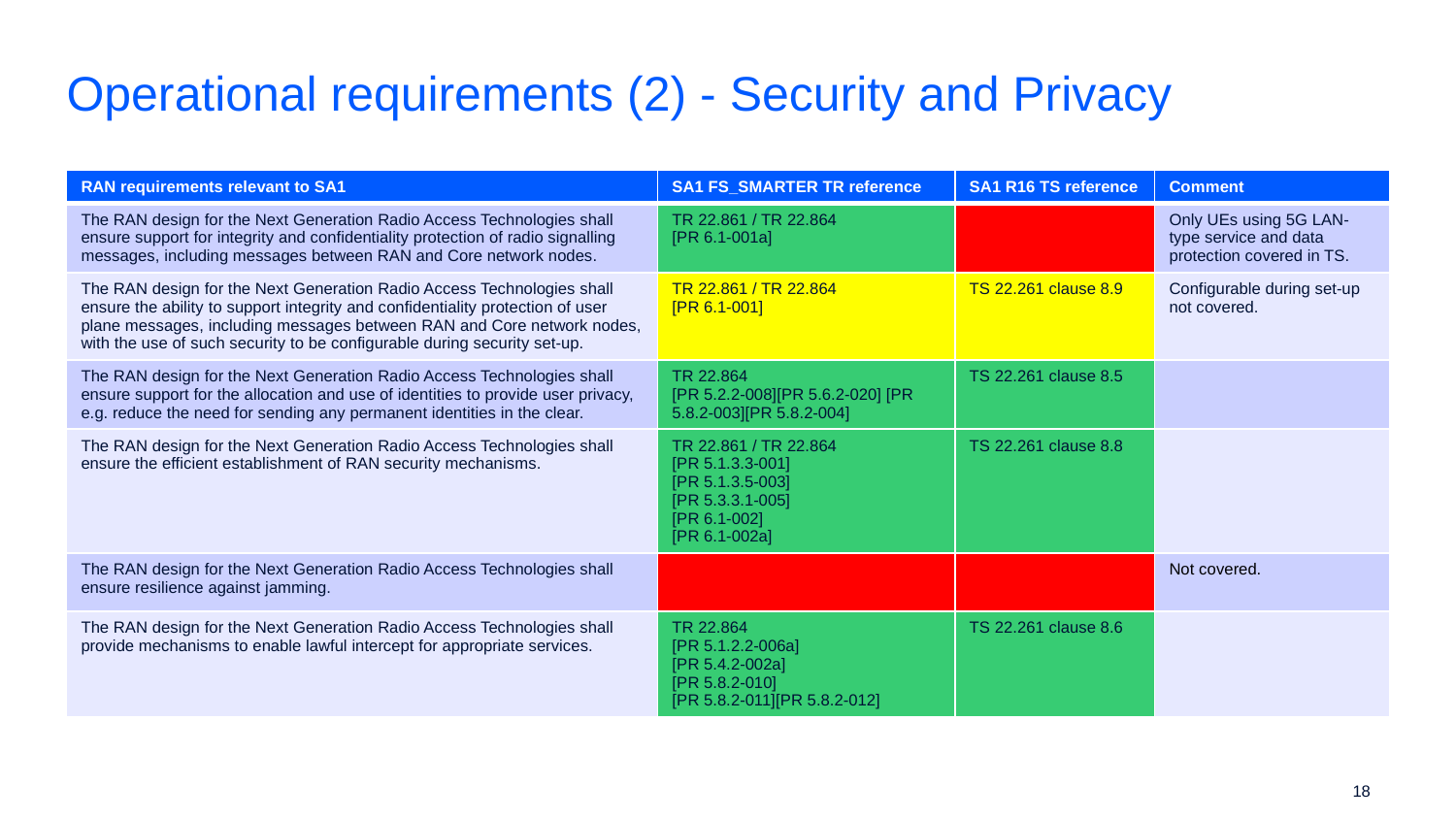

Operational requirements (2) - Security and Privacy

| RAN requirements relevant to SA1 | SA1 FS\_SMARTER TR reference | SA1 R16 TS reference | Comment |
| --- | --- | --- | --- |
| The RAN design for the Next Generation Radio Access Technologies shall ensure support for integrity and confidentiality protection of radio signalling messages, including messages between RAN and Core network nodes. | TR 22.861 / TR 22.864 [PR 6.1-001a] |  | Only UEs using 5G LAN-type service and data protection covered in TS. |
| The RAN design for the Next Generation Radio Access Technologies shall ensure the ability to support integrity and confidentiality protection of user plane messages, including messages between RAN and Core network nodes, with the use of such security to be configurable during security set-up. | TR 22.861 / TR 22.864 [PR 6.1-001] | TS 22.261 clause 8.9 | Configurable during set-up not covered. |
| The RAN design for the Next Generation Radio Access Technologies shall ensure support for the allocation and use of identities to provide user privacy, e.g. reduce the need for sending any permanent identities in the clear. | TR 22.864 [PR 5.2.2-008][PR 5.6.2-020] [PR 5.8.2-003][PR 5.8.2-004] | TS 22.261 clause 8.5 |  |
| The RAN design for the Next Generation Radio Access Technologies shall ensure the efficient establishment of RAN security mechanisms. | TR 22.861 / TR 22.864 [PR 5.1.3.3-001] [PR 5.1.3.5-003] [PR 5.3.3.1-005] [PR 6.1-002] [PR 6.1-002a] | TS 22.261 clause 8.8 |  |
| The RAN design for the Next Generation Radio Access Technologies shall ensure resilience against jamming. |  |  | Not covered. |
| The RAN design for the Next Generation Radio Access Technologies shall provide mechanisms to enable lawful intercept for appropriate services. | TR 22.864 [PR 5.1.2.2-006a] [PR 5.4.2-002a] [PR 5.8.2-010] [PR 5.8.2-011][PR 5.8.2-012] | TS 22.261 clause 8.6 |  |